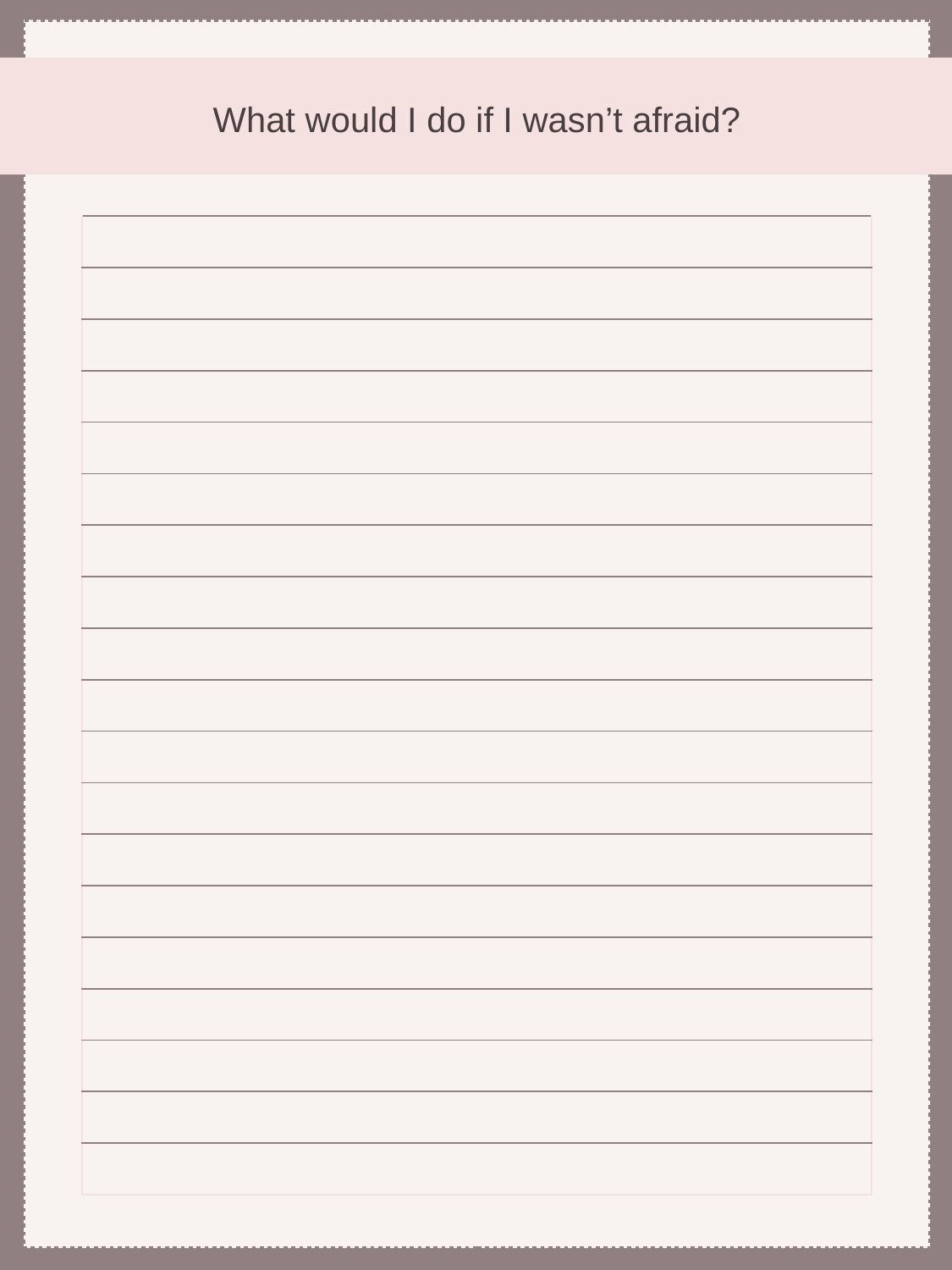

# What would I do if I wasn’t afraid?
|  |
| --- |
|  |
|  |
|  |
|  |
|  |
|  |
|  |
|  |
|  |
|  |
|  |
|  |
|  |
|  |
|  |
|  |
|  |
|  |